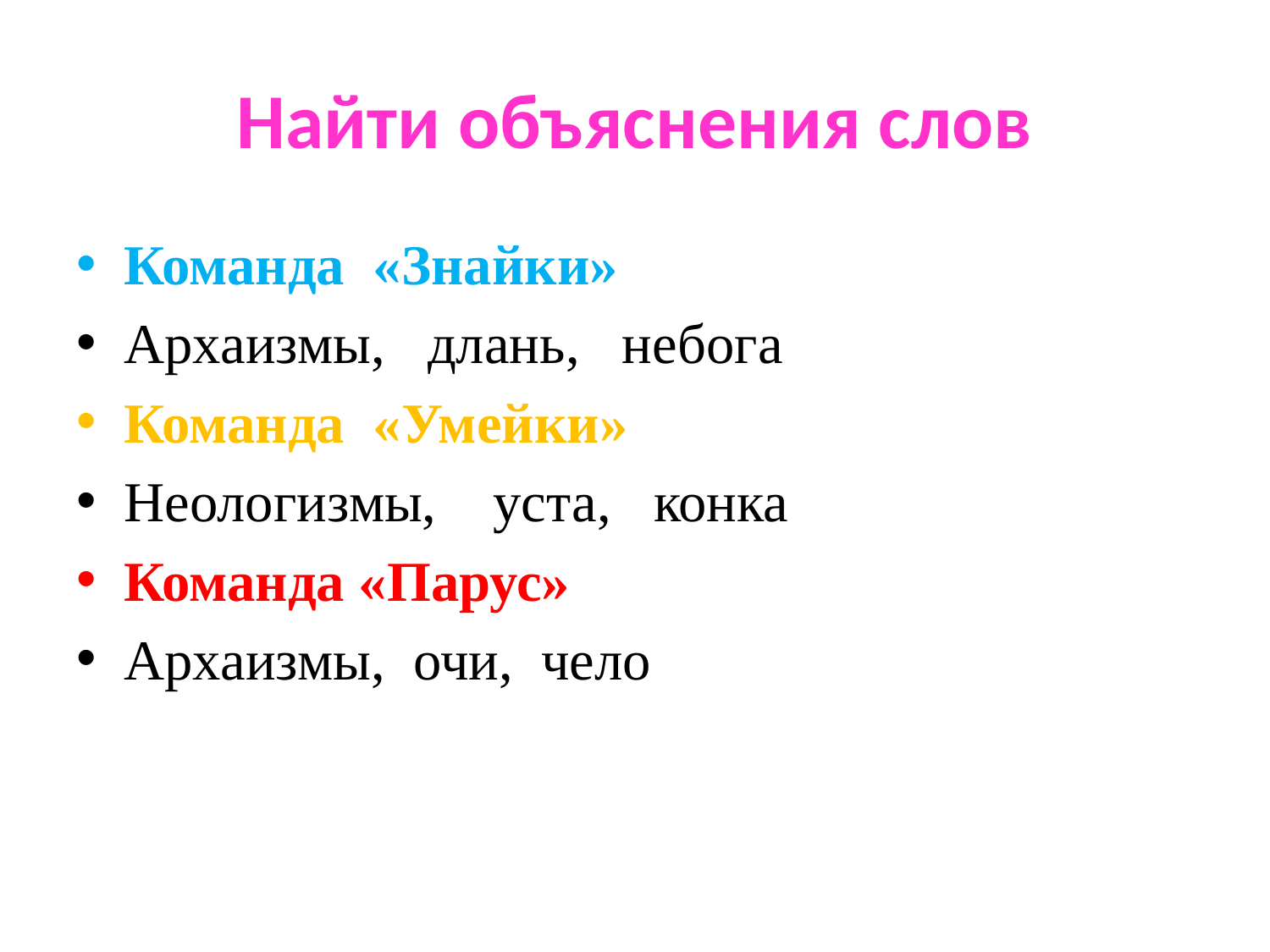

# Найти объяснения слов
Команда  «Знайки»
Архаизмы,   длань,   небога
Команда  «Умейки»
Неологизмы,    уста,   конка
Команда «Парус»
Архаизмы,  очи,  чело